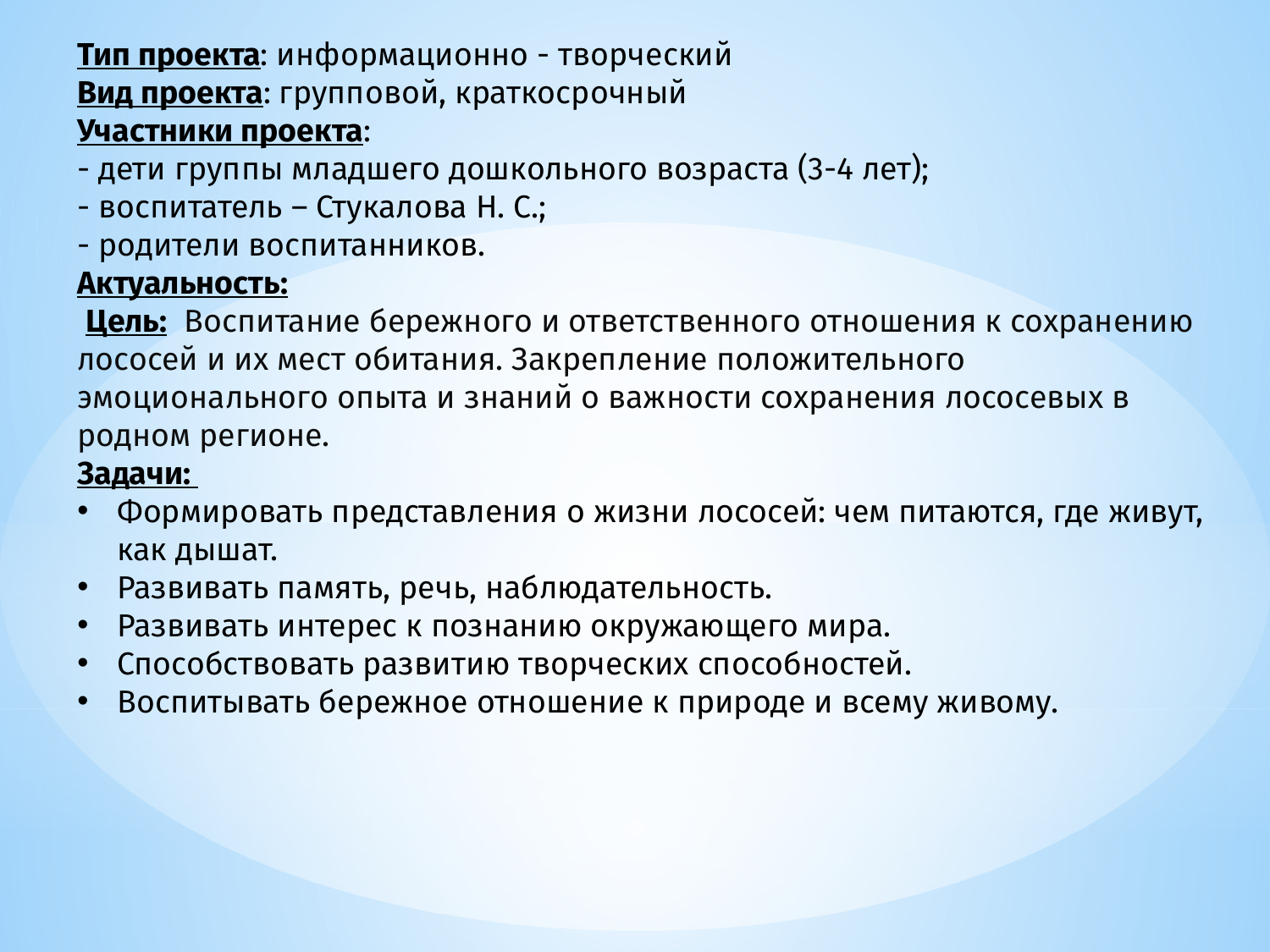

Тип проекта: информационно - творческий
Вид проекта: групповой, краткосрочный
Участники проекта:
- дети группы младшего дошкольного возраста (3-4 лет);
- воспитатель – Стукалова Н. С.;
- родители воспитанников.
Актуальность:
 Цель:  Воспитание бережного и ответственного отношения к сохранению лососей и их мест обитания. Закрепление положительного эмоционального опыта и знаний о важности сохранения лососевых в родном регионе.
Задачи:
Формировать представления о жизни лососей: чем питаются, где живут, как дышат.
Развивать память, речь, наблюдательность.
Развивать интерес к познанию окружающего мира.
Способствовать развитию творческих способностей.
Воспитывать бережное отношение к природе и всему живому.